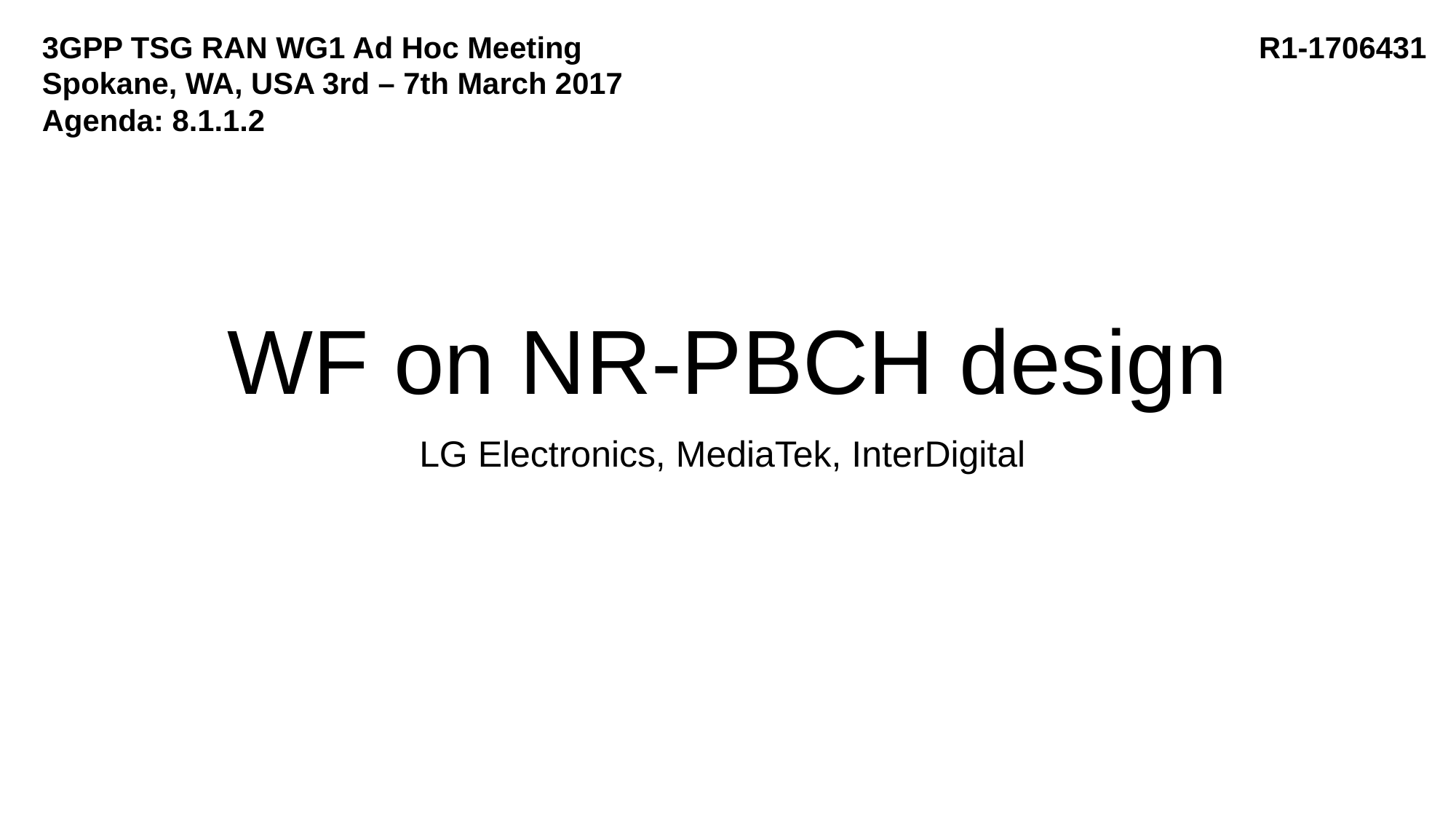

3GPP TSG RAN WG1 Ad Hoc Meeting
Spokane, WA, USA 3rd – 7th March 2017
Agenda: 8.1.1.2
R1-1706431
# WF on NR-PBCH design
LG Electronics, MediaTek, InterDigital